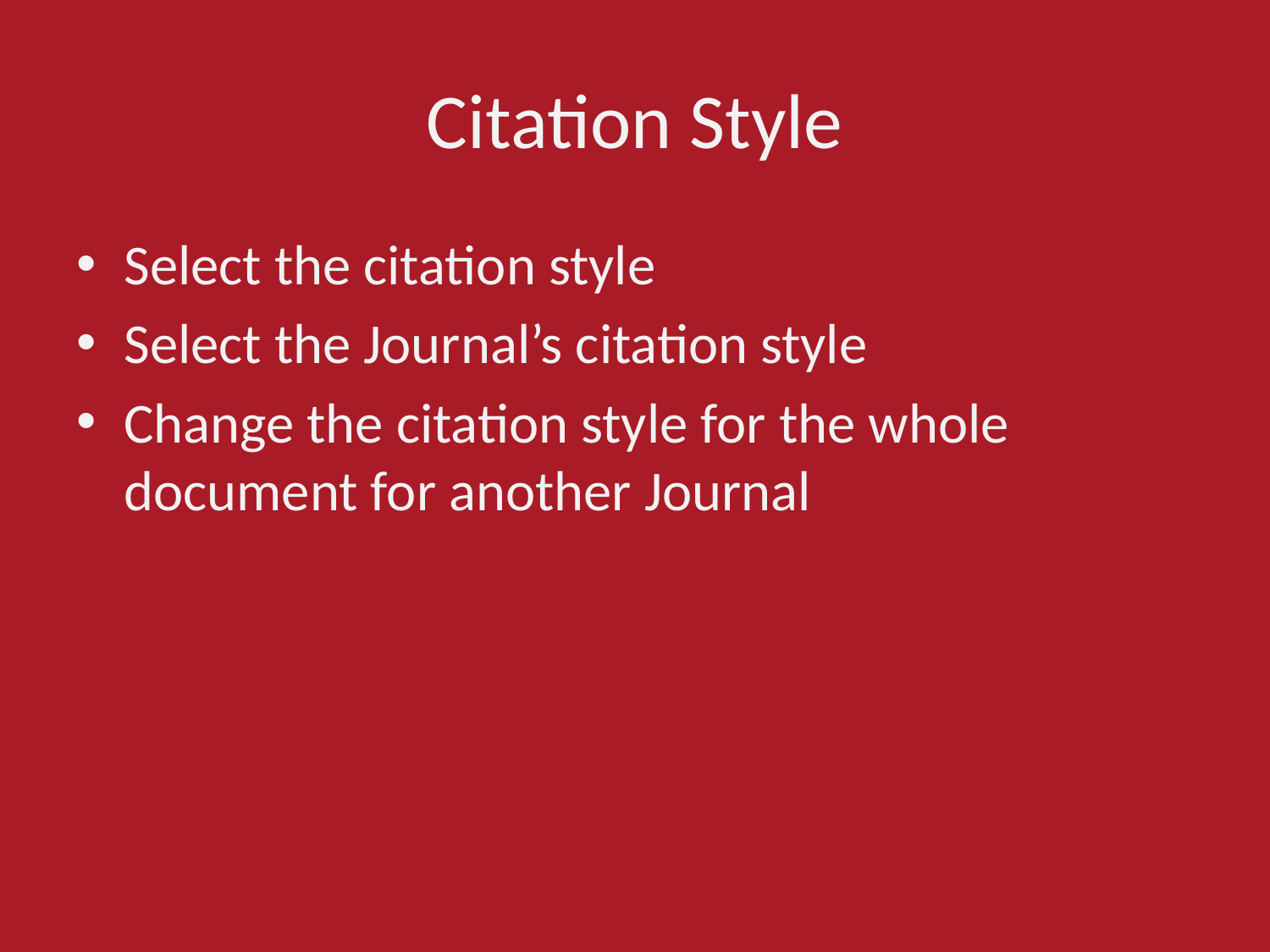

# Citation Style
Select the citation style
Select the Journal’s citation style
Change the citation style for the whole document for another Journal